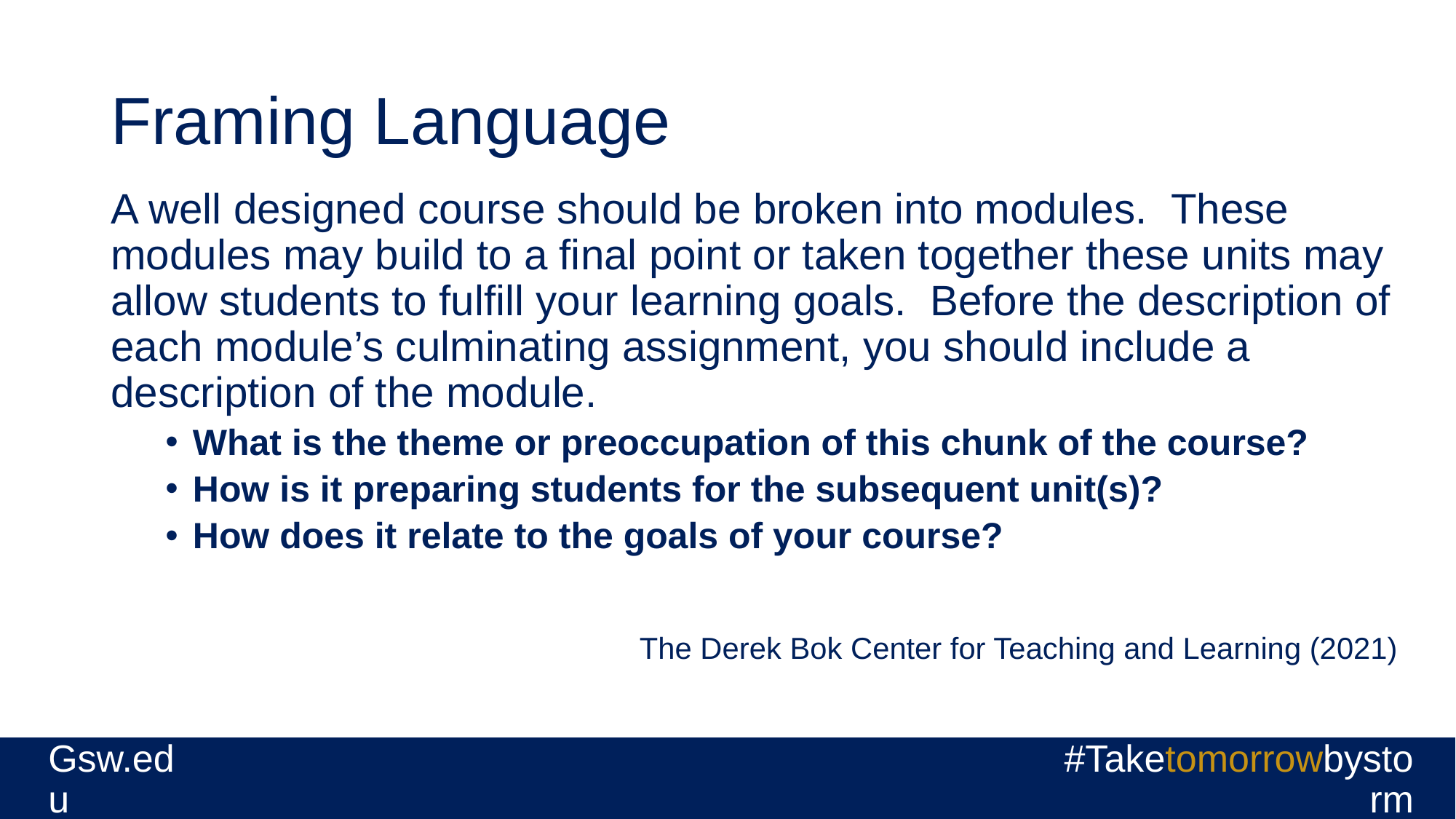

# Framing Language
A well designed course should be broken into modules.  These modules may build to a final point or taken together these units may allow students to fulfill your learning goals.  Before the description of each module’s culminating assignment, you should include a description of the module.
What is the theme or preoccupation of this chunk of the course?
How is it preparing students for the subsequent unit(s)?
How does it relate to the goals of your course?

The Derek Bok Center for Teaching and Learning (2021)